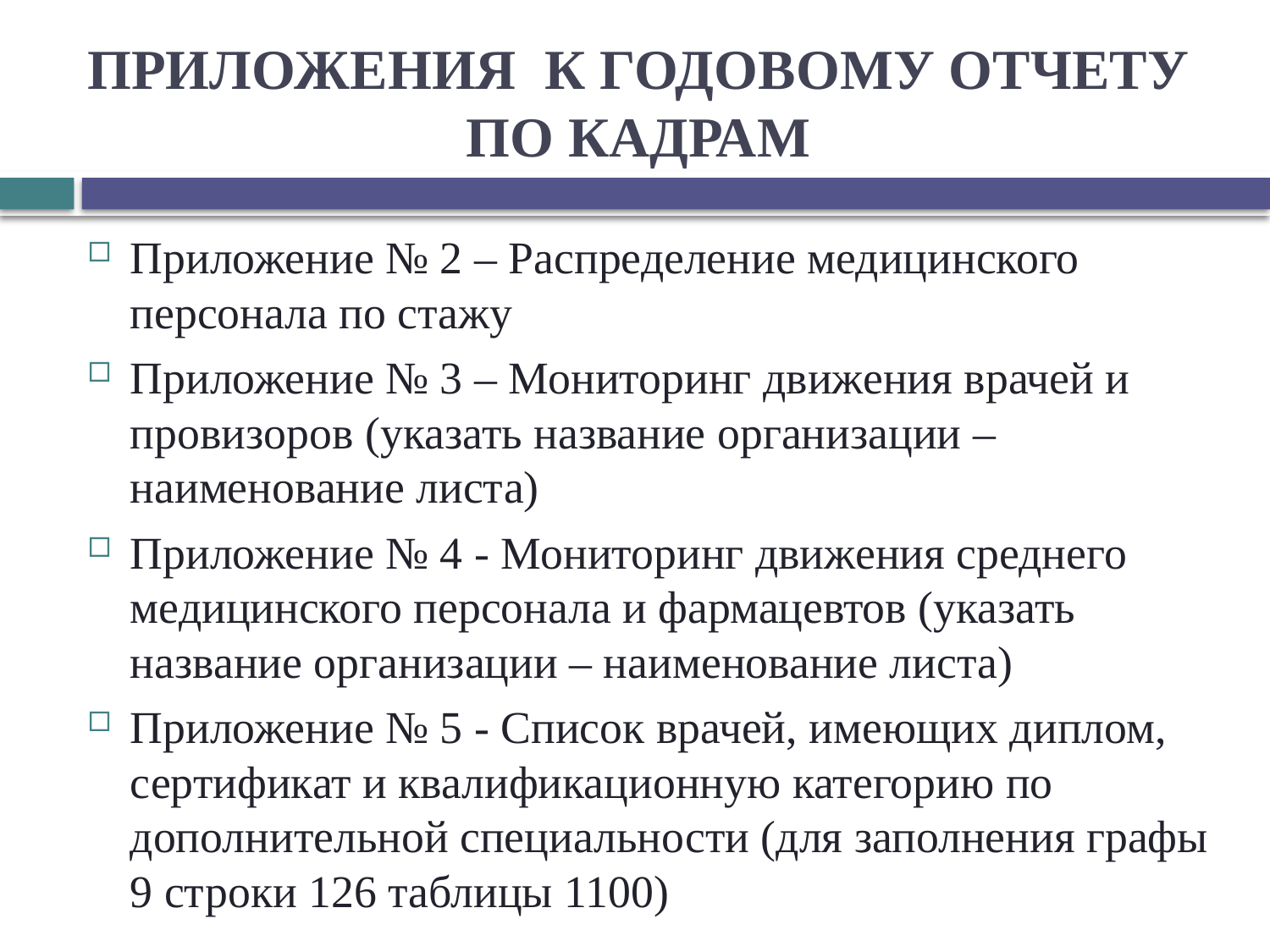

# ПРИЛОЖЕНИЯ  К ГОДОВОМУ ОТЧЕТУ ПО КАДРАМ
Приложение № 2 – Распределение медицинского персонала по стажу
Приложение № 3 – Мониторинг движения врачей и провизоров (указать название организации – наименование листа)
Приложение № 4 - Мониторинг движения среднего медицинского персонала и фармацевтов (указать название организации – наименование листа)
Приложение № 5 - Список врачей, имеющих диплом, сертификат и квалификационную категорию по дополнительной специальности (для заполнения графы 9 строки 126 таблицы 1100)